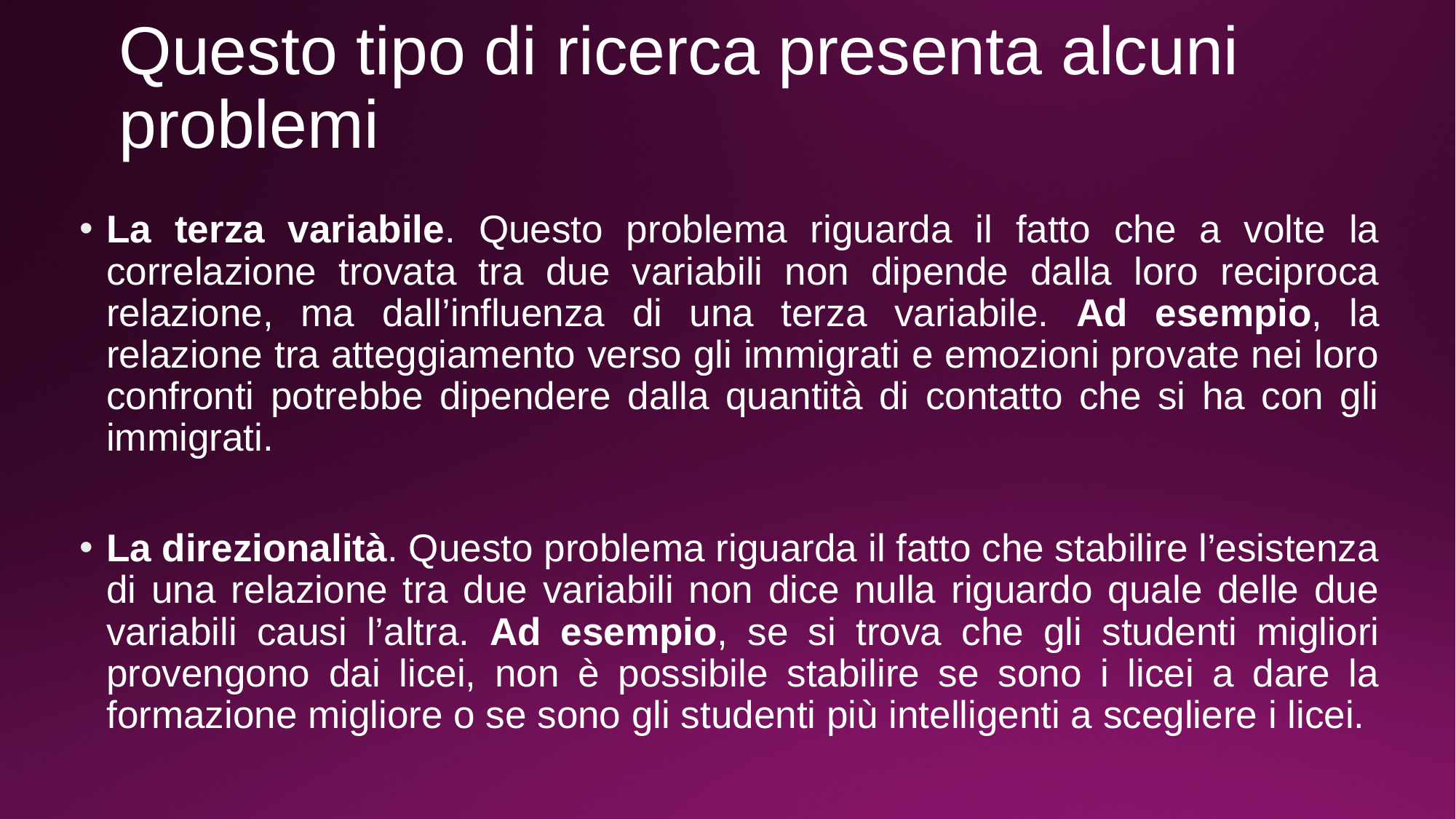

# Questo tipo di ricerca presenta alcuni problemi
La terza variabile. Questo problema riguarda il fatto che a volte la correlazione trovata tra due variabili non dipende dalla loro reciproca relazione, ma dall’influenza di una terza variabile. Ad esempio, la relazione tra atteggiamento verso gli immigrati e emozioni provate nei loro confronti potrebbe dipendere dalla quantità di contatto che si ha con gli immigrati.

La direzionalità. Questo problema riguarda il fatto che stabilire l’esistenza di una relazione tra due variabili non dice nulla riguardo quale delle due variabili causi l’altra. Ad esempio, se si trova che gli studenti migliori provengono dai licei, non è possibile stabilire se sono i licei a dare la formazione migliore o se sono gli studenti più intelligenti a scegliere i licei.